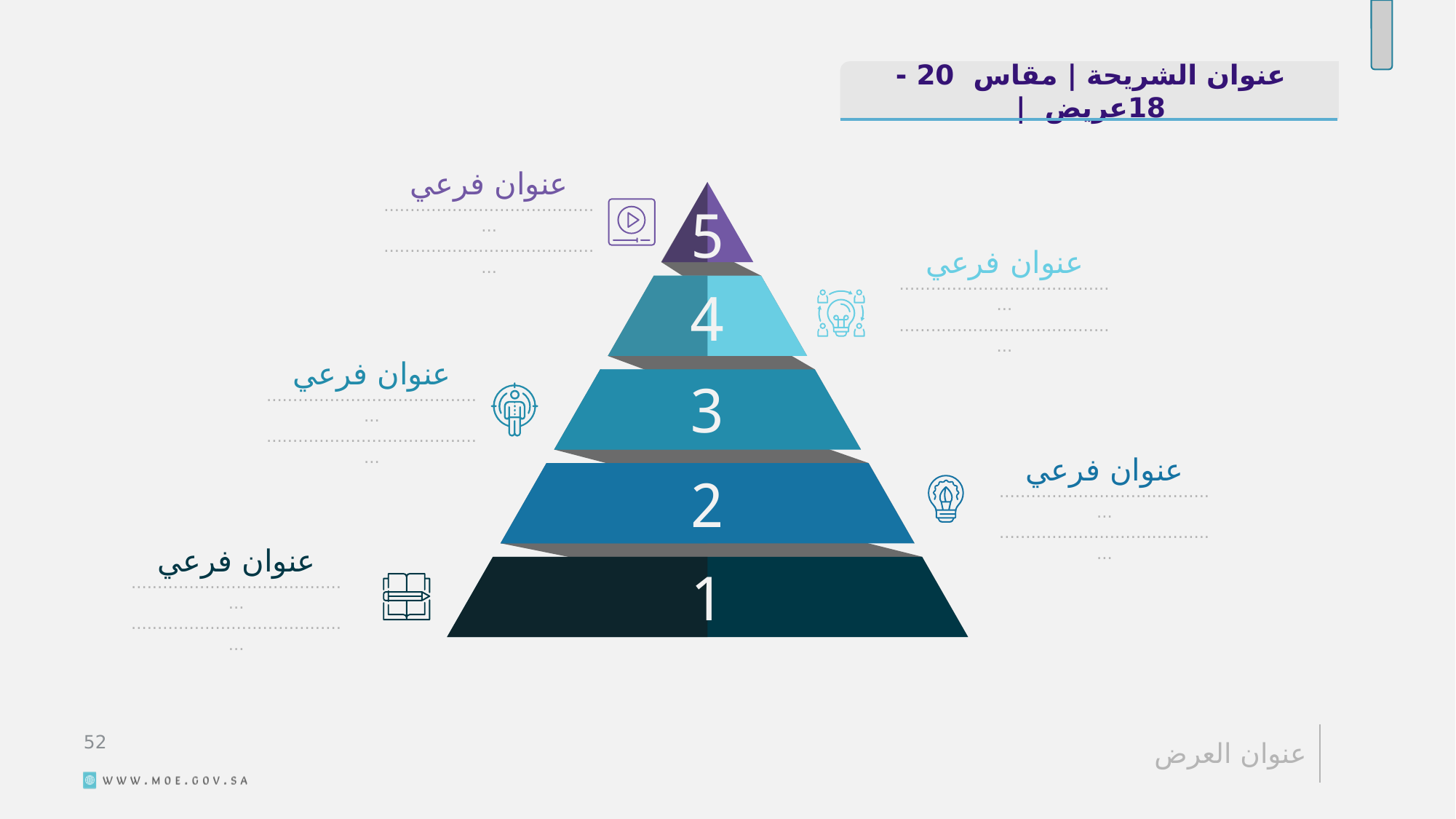

عنوان الشريحة | مقاس  20 - 18عريض  |
عنوان فرعي

5

...........................................
...........................................
عنوان فرعي

4

...........................................
...........................................

عنوان فرعي
3

...........................................
...........................................
عنوان فرعي
2

...........................................
...........................................
عنوان فرعي
1

...........................................
...........................................
52
عنوان العرض